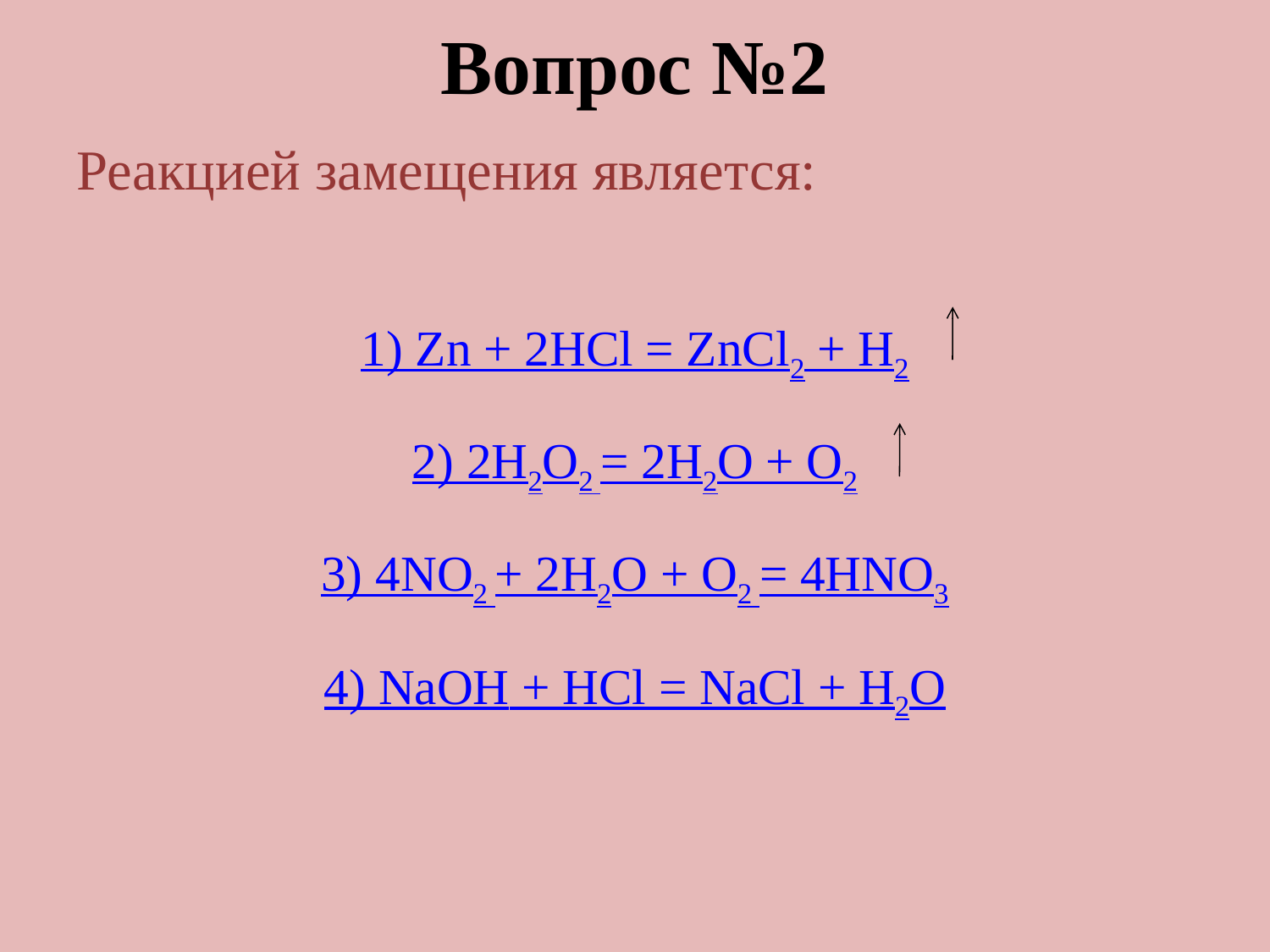

# Вопрос №2
Реакцией замещения является:

1) Zn + 2HCl = ZnCl2 + H2
2) 2H2O2 = 2H2O + O2
3) 4NO2 + 2H2O + O2 = 4HNO3
4) NaOH + HCl = NaCl + H2O